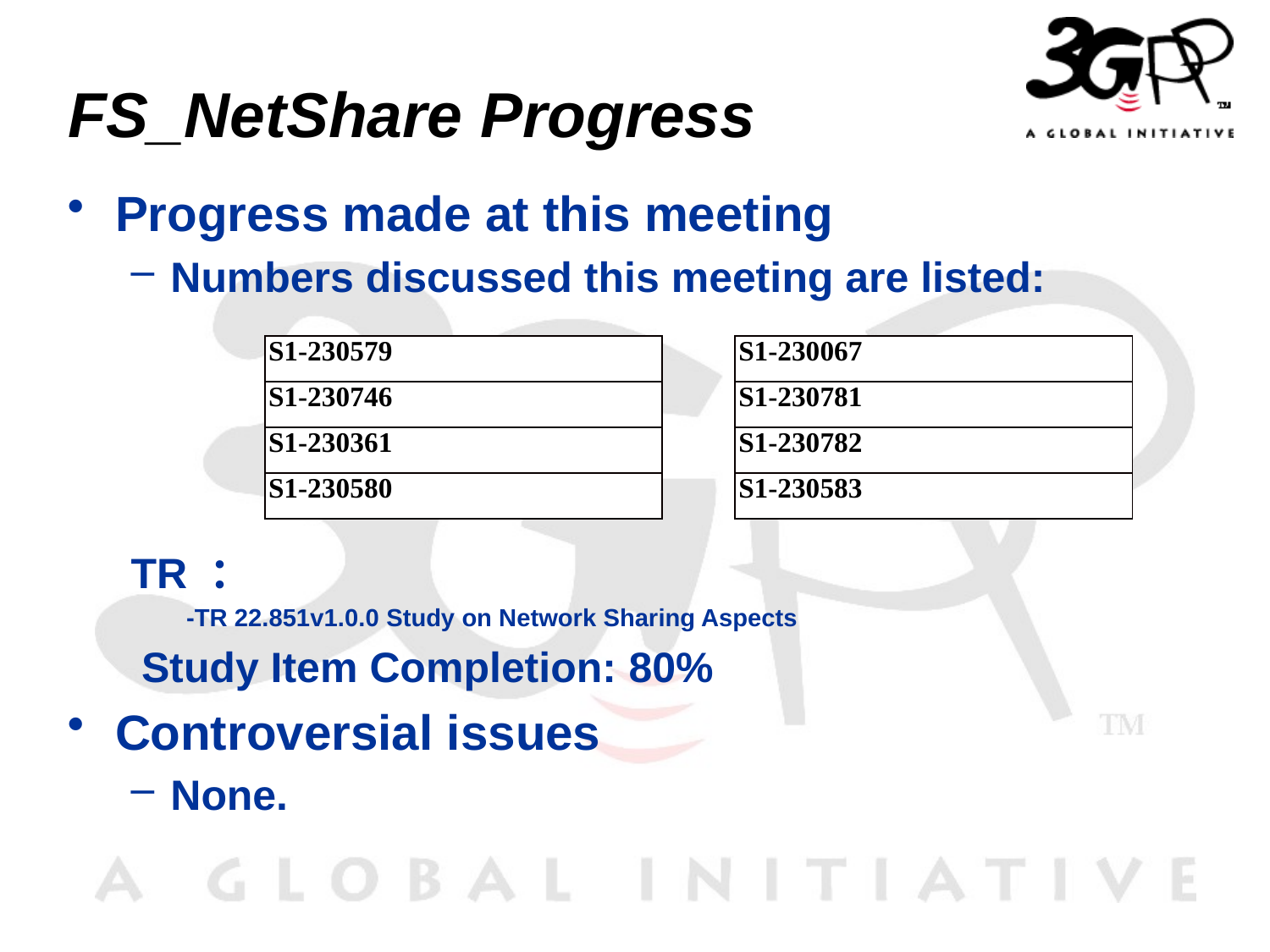

# FS_NetShare Progress
Progress made at this meeting
Numbers discussed this meeting are listed:

TR ：
-TR 22.851v1.0.0 Study on Network Sharing Aspects
 Study Item Completion: 80%
Controversial issues
None.

| S1-230067 |
| --- |
| S1-230781 |
| S1-230782 |
| S1-230583 |
| S1-230579 |
| --- |
| S1-230746 |
| S1-230361 |
| S1-230580 |
2